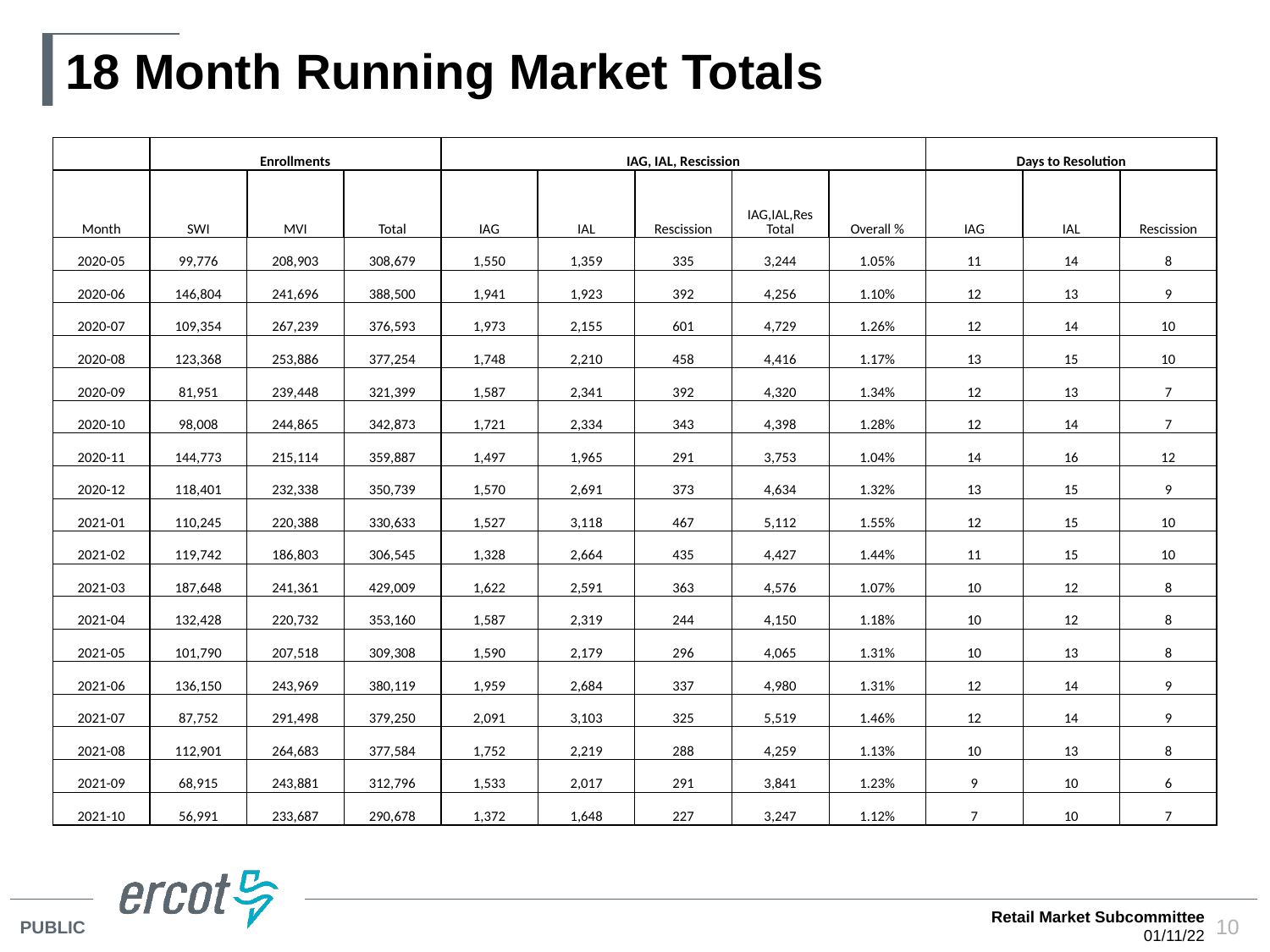

# 18 Month Running Market Totals
|  | Enrollments |  |  | IAG, IAL, Rescission |  |  |  |  | Days to Resolution |  |  |
| --- | --- | --- | --- | --- | --- | --- | --- | --- | --- | --- | --- |
| Month | SWI | MVI | Total | IAG | IAL | Rescission | IAG,IAL,Res Total | Overall % | IAG | IAL | Rescission |
| 2020-05 | 99,776 | 208,903 | 308,679 | 1,550 | 1,359 | 335 | 3,244 | 1.05% | 11 | 14 | 8 |
| 2020-06 | 146,804 | 241,696 | 388,500 | 1,941 | 1,923 | 392 | 4,256 | 1.10% | 12 | 13 | 9 |
| 2020-07 | 109,354 | 267,239 | 376,593 | 1,973 | 2,155 | 601 | 4,729 | 1.26% | 12 | 14 | 10 |
| 2020-08 | 123,368 | 253,886 | 377,254 | 1,748 | 2,210 | 458 | 4,416 | 1.17% | 13 | 15 | 10 |
| 2020-09 | 81,951 | 239,448 | 321,399 | 1,587 | 2,341 | 392 | 4,320 | 1.34% | 12 | 13 | 7 |
| 2020-10 | 98,008 | 244,865 | 342,873 | 1,721 | 2,334 | 343 | 4,398 | 1.28% | 12 | 14 | 7 |
| 2020-11 | 144,773 | 215,114 | 359,887 | 1,497 | 1,965 | 291 | 3,753 | 1.04% | 14 | 16 | 12 |
| 2020-12 | 118,401 | 232,338 | 350,739 | 1,570 | 2,691 | 373 | 4,634 | 1.32% | 13 | 15 | 9 |
| 2021-01 | 110,245 | 220,388 | 330,633 | 1,527 | 3,118 | 467 | 5,112 | 1.55% | 12 | 15 | 10 |
| 2021-02 | 119,742 | 186,803 | 306,545 | 1,328 | 2,664 | 435 | 4,427 | 1.44% | 11 | 15 | 10 |
| 2021-03 | 187,648 | 241,361 | 429,009 | 1,622 | 2,591 | 363 | 4,576 | 1.07% | 10 | 12 | 8 |
| 2021-04 | 132,428 | 220,732 | 353,160 | 1,587 | 2,319 | 244 | 4,150 | 1.18% | 10 | 12 | 8 |
| 2021-05 | 101,790 | 207,518 | 309,308 | 1,590 | 2,179 | 296 | 4,065 | 1.31% | 10 | 13 | 8 |
| 2021-06 | 136,150 | 243,969 | 380,119 | 1,959 | 2,684 | 337 | 4,980 | 1.31% | 12 | 14 | 9 |
| 2021-07 | 87,752 | 291,498 | 379,250 | 2,091 | 3,103 | 325 | 5,519 | 1.46% | 12 | 14 | 9 |
| 2021-08 | 112,901 | 264,683 | 377,584 | 1,752 | 2,219 | 288 | 4,259 | 1.13% | 10 | 13 | 8 |
| 2021-09 | 68,915 | 243,881 | 312,796 | 1,533 | 2,017 | 291 | 3,841 | 1.23% | 9 | 10 | 6 |
| 2021-10 | 56,991 | 233,687 | 290,678 | 1,372 | 1,648 | 227 | 3,247 | 1.12% | 7 | 10 | 7 |
Retail Market Subcommittee
01/11/22
10